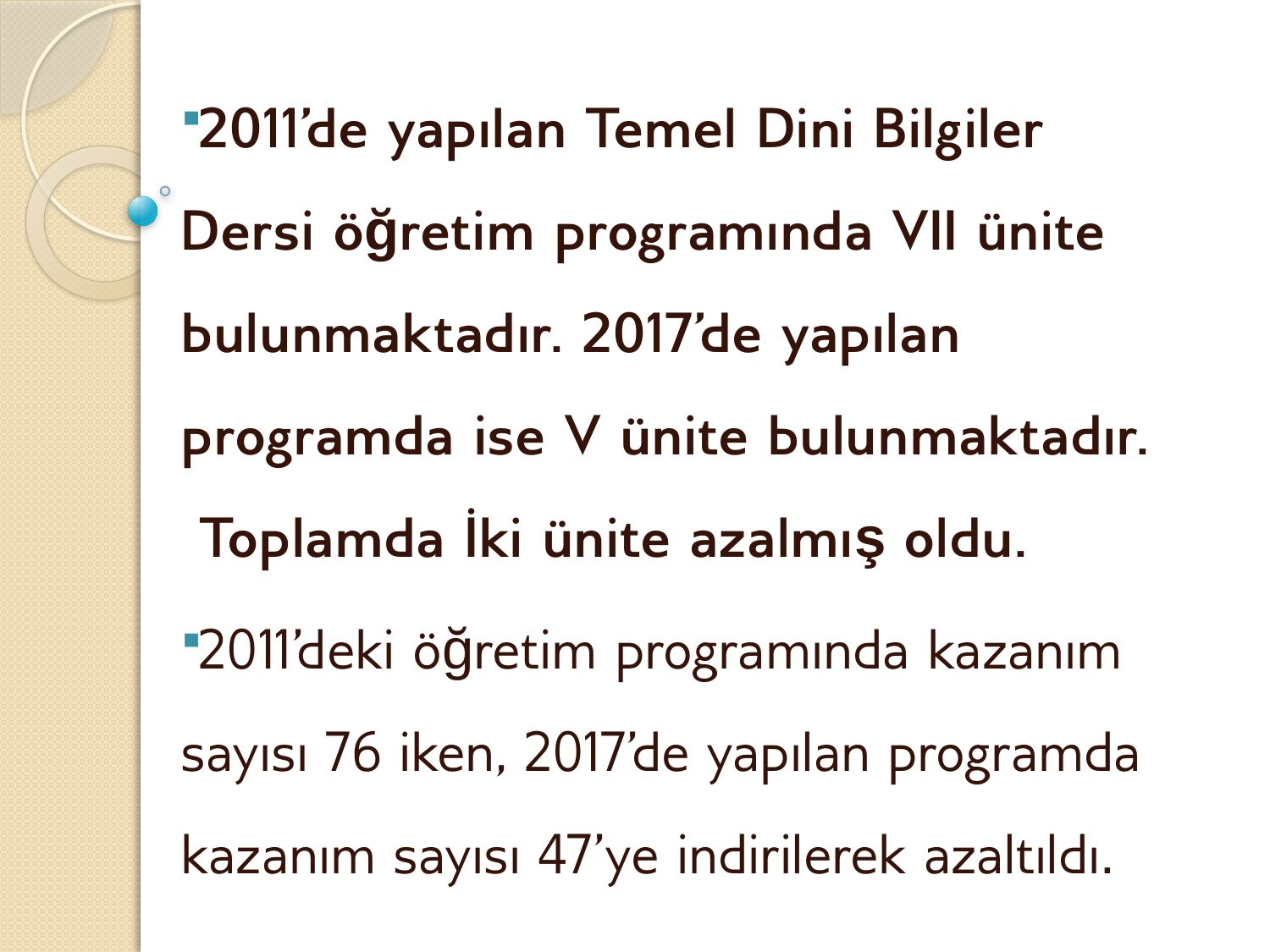

2011’de yapılan Temel Dini Bilgiler Dersi öğretim programında VII ünite bulunmaktadır. 2017’de yapılan programda ise V ünite bulunmaktadır.  Toplamda İki ünite azalmış oldu.
2011’deki öğretim programında kazanım sayısı 76 iken, 2017’de yapılan programda kazanım sayısı 47’ye indirilerek azaltıldı.